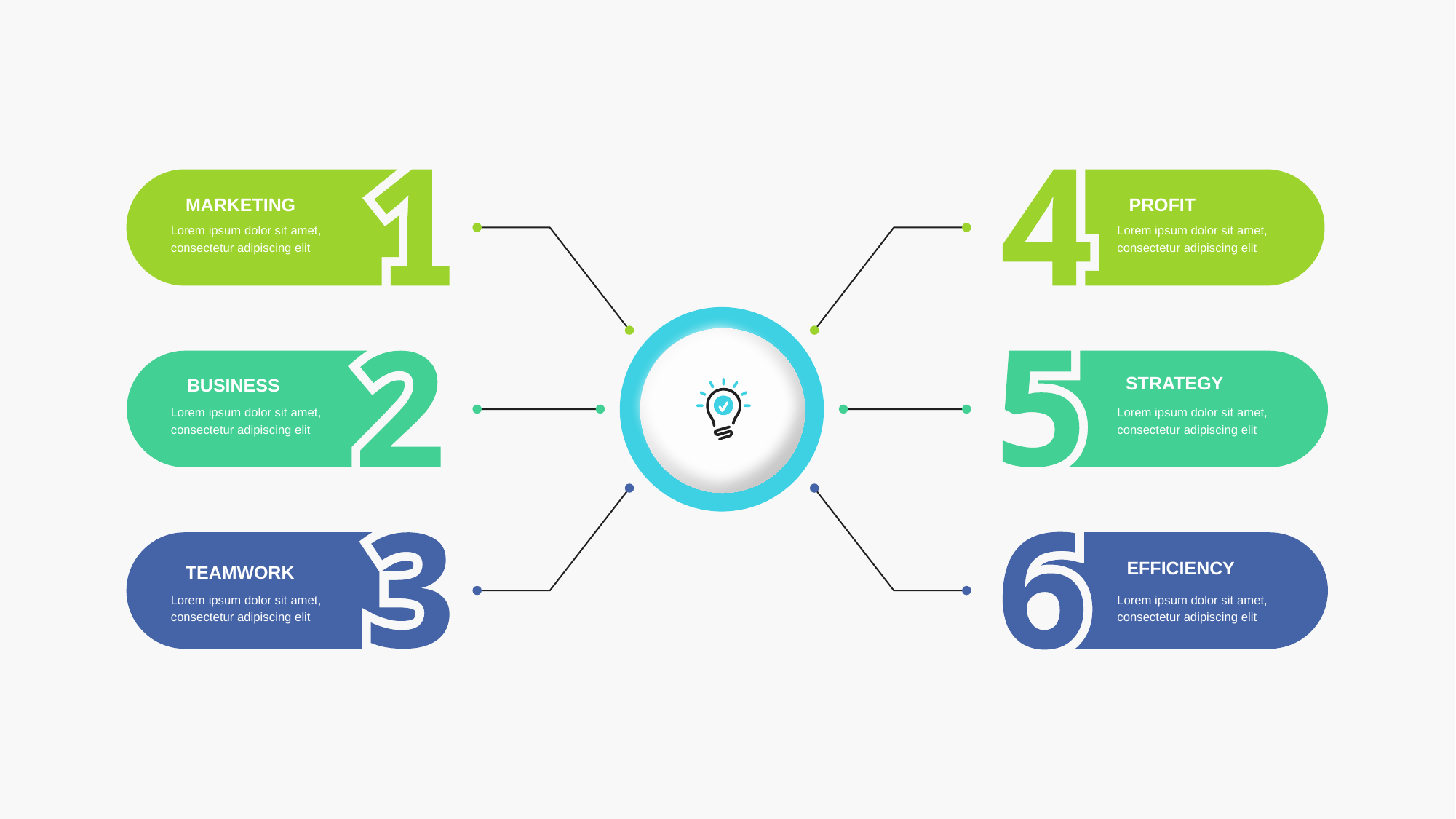

MARKETING
Lorem ipsum dolor sit amet, consectetur adipiscing elit
PROFIT
Lorem ipsum dolor sit amet, consectetur adipiscing elit

STRATEGY
Lorem ipsum dolor sit amet, consectetur adipiscing elit
BUSINESS
Lorem ipsum dolor sit amet, consectetur adipiscing elit

EFFICIENCY
Lorem ipsum dolor sit amet, consectetur adipiscing elit
TEAMWORK
Lorem ipsum dolor sit amet, consectetur adipiscing elit